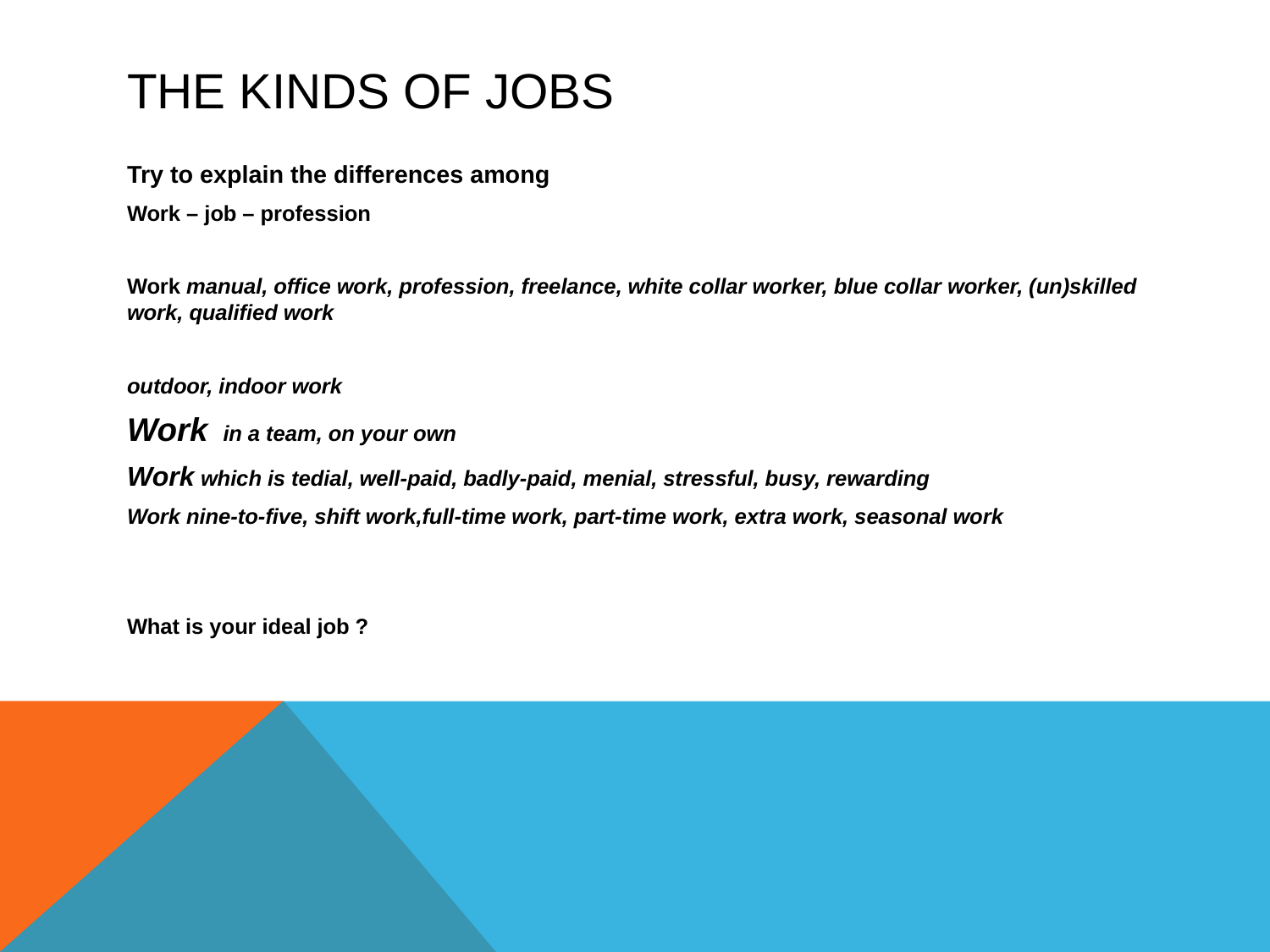

# The kinds of jobs
Try to explain the differences among
Work – job – profession

Work manual, office work, profession, freelance, white collar worker, blue collar worker, (un)skilled work, qualified work

outdoor, indoor work
Work  in a team, on your own
Work which is tedial, well-paid, badly-paid, menial, stressful, busy, rewarding
Work nine-to-five, shift work,full-time work, part-time work, extra work, seasonal work

What is your ideal job ?